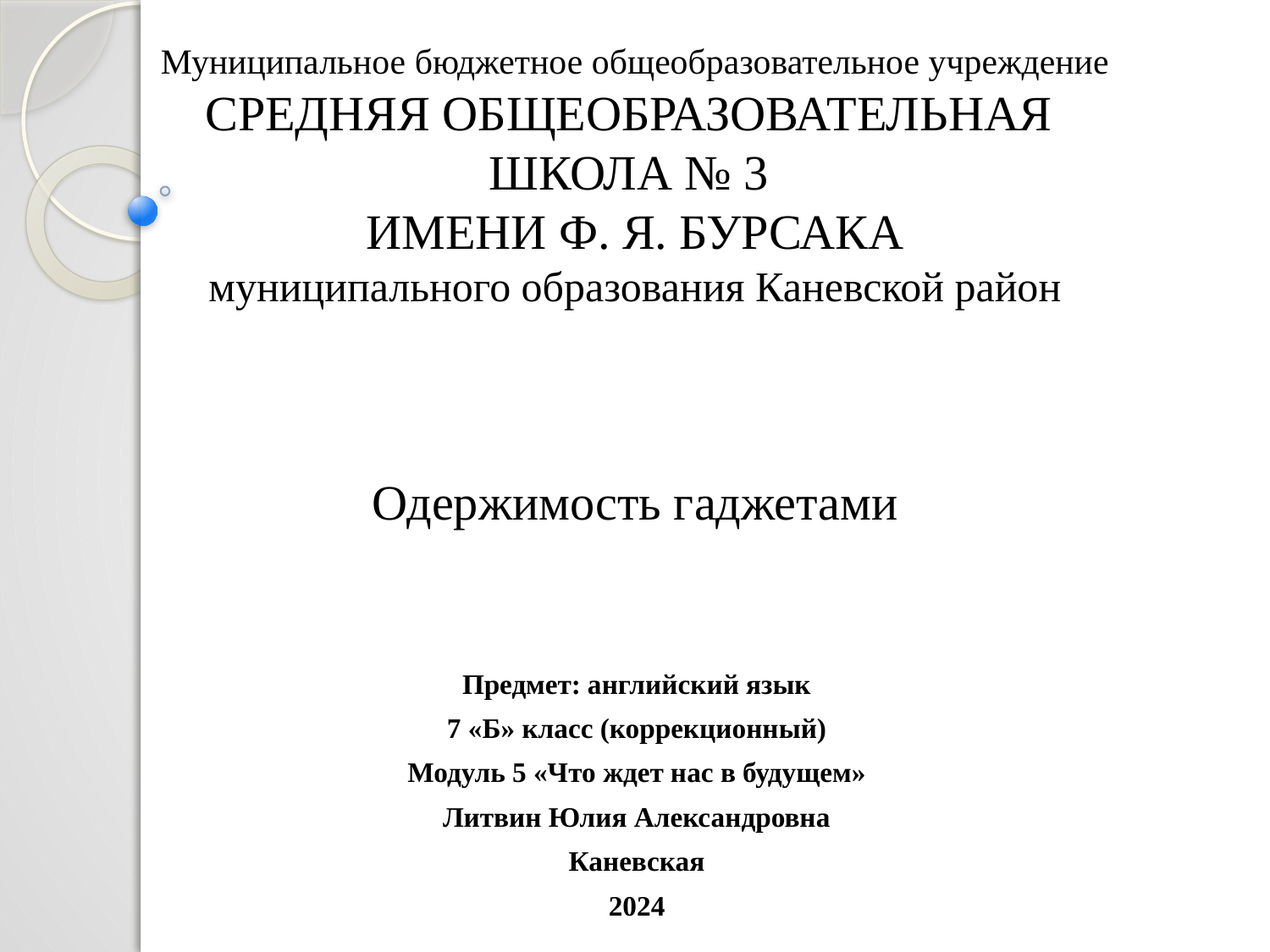

# Муниципальное бюджетное общеобразовательное учреждение СРЕДНЯЯ ОБЩЕОБРАЗОВАТЕЛЬНАЯ ШКОЛА № 3 ИМЕНИ Ф. Я. БУРСАКА муниципального образования Каневской район Одержимость гаджетами
Предмет: английский язык
7 «Б» класс (коррекционный)
Модуль 5 «Что ждет нас в будущем»
Литвин Юлия Александровна
Каневская
2024